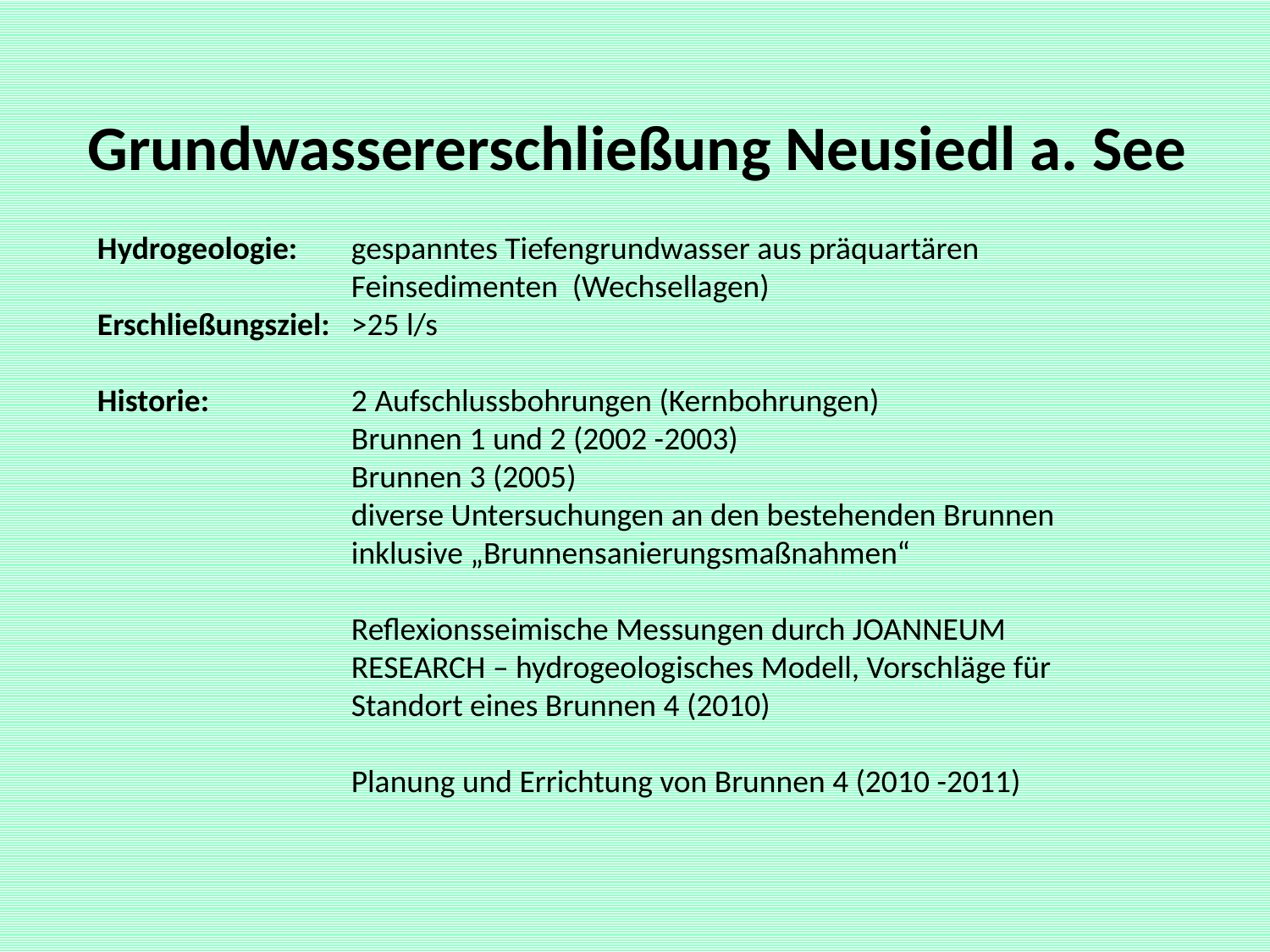

Grundwassererschließung Neusiedl a. See
Hydrogeologie:	gespanntes Tiefengrundwasser aus präquartären 		Feinsedimenten  (Wechsellagen)
Erschließungsziel:	>25 l/s

Historie:		2 Aufschlussbohrungen (Kernbohrungen)
		Brunnen 1 und 2 (2002 -2003)
		Brunnen 3 (2005)
		diverse Untersuchungen an den bestehenden Brunnen 		inklusive „Brunnensanierungsmaßnahmen“

		Reflexionsseimische Messungen durch JOANNEUM 		RESEARCH – hydrogeologisches Modell, Vorschläge für 		Standort eines Brunnen 4 (2010)

		Planung und Errichtung von Brunnen 4 (2010 -2011)